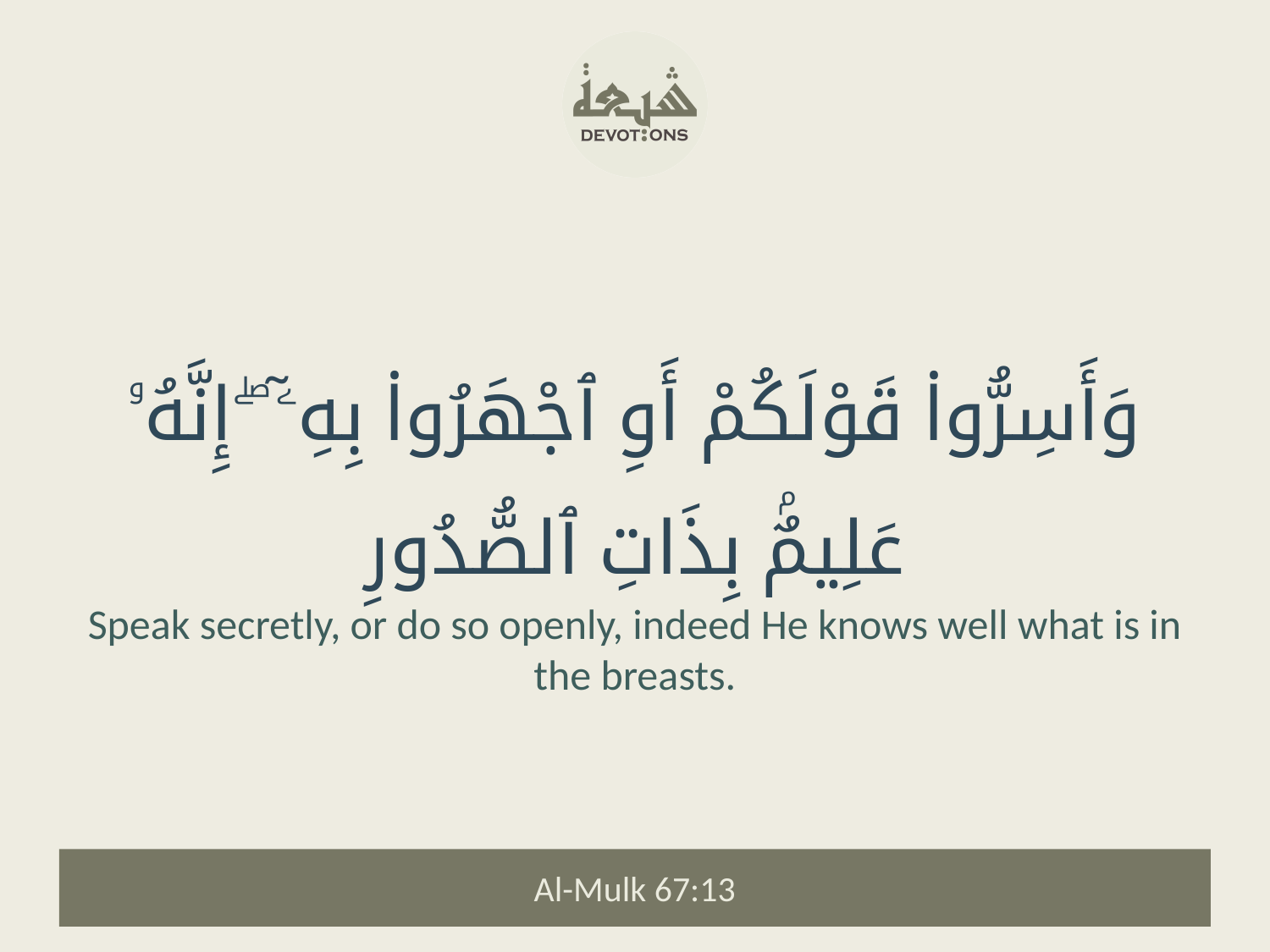

وَأَسِرُّوا۟ قَوْلَكُمْ أَوِ ٱجْهَرُوا۟ بِهِۦٓ ۖ إِنَّهُۥ عَلِيمٌۢ بِذَاتِ ٱلصُّدُورِ
Speak secretly, or do so openly, indeed He knows well what is in the breasts.
Al-Mulk 67:13